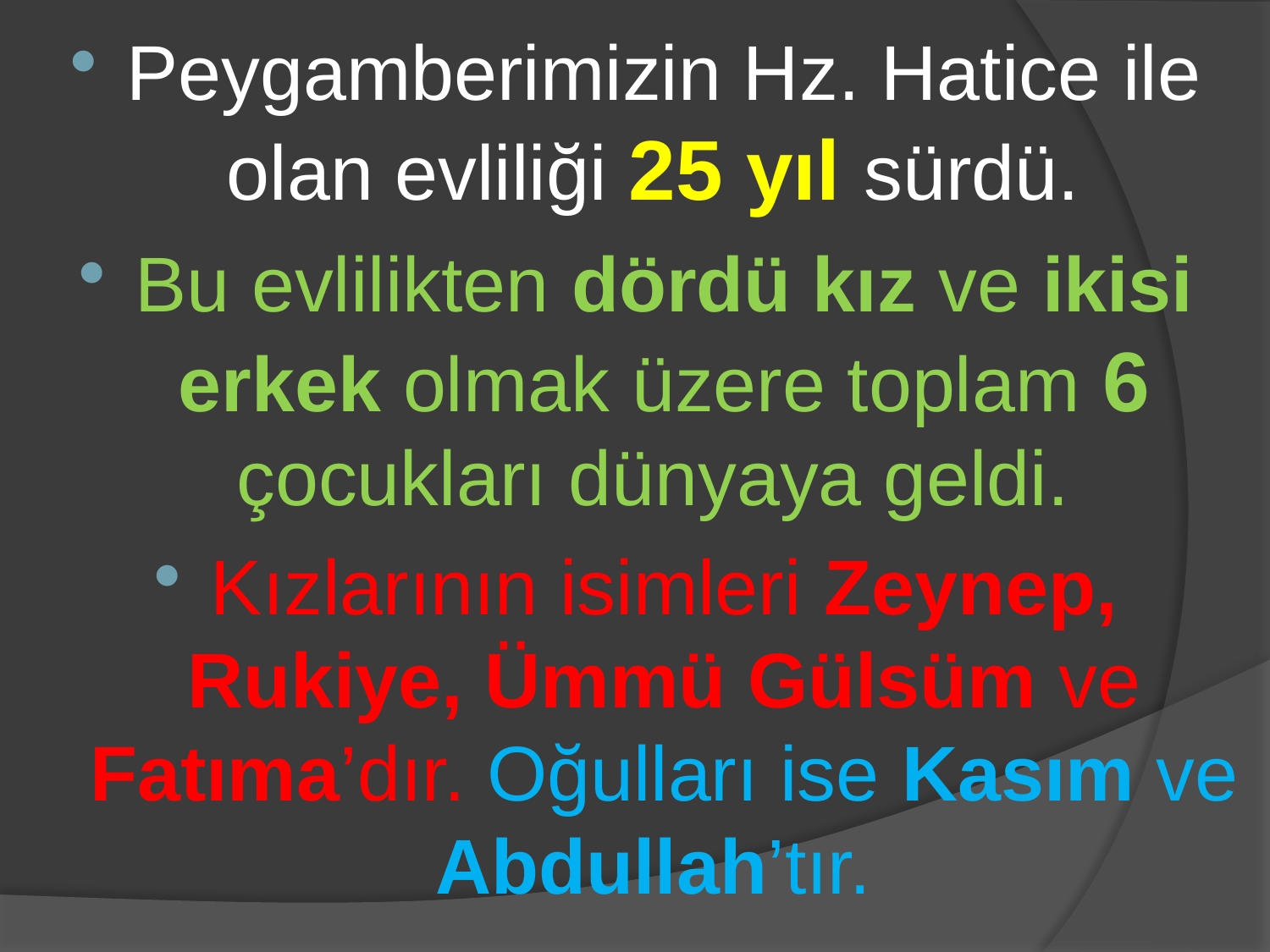

Peygamberimizin Hz. Hatice ile olan evliliği 25 yıl sürdü.
Bu evlilikten dördü kız ve ikisi erkek olmak üzere toplam 6 çocukları dünyaya geldi.
Kızlarının isimleri Zeynep, Rukiye, Ümmü Gülsüm ve Fatıma’dır. Oğulları ise Kasım ve Abdullah’tır.